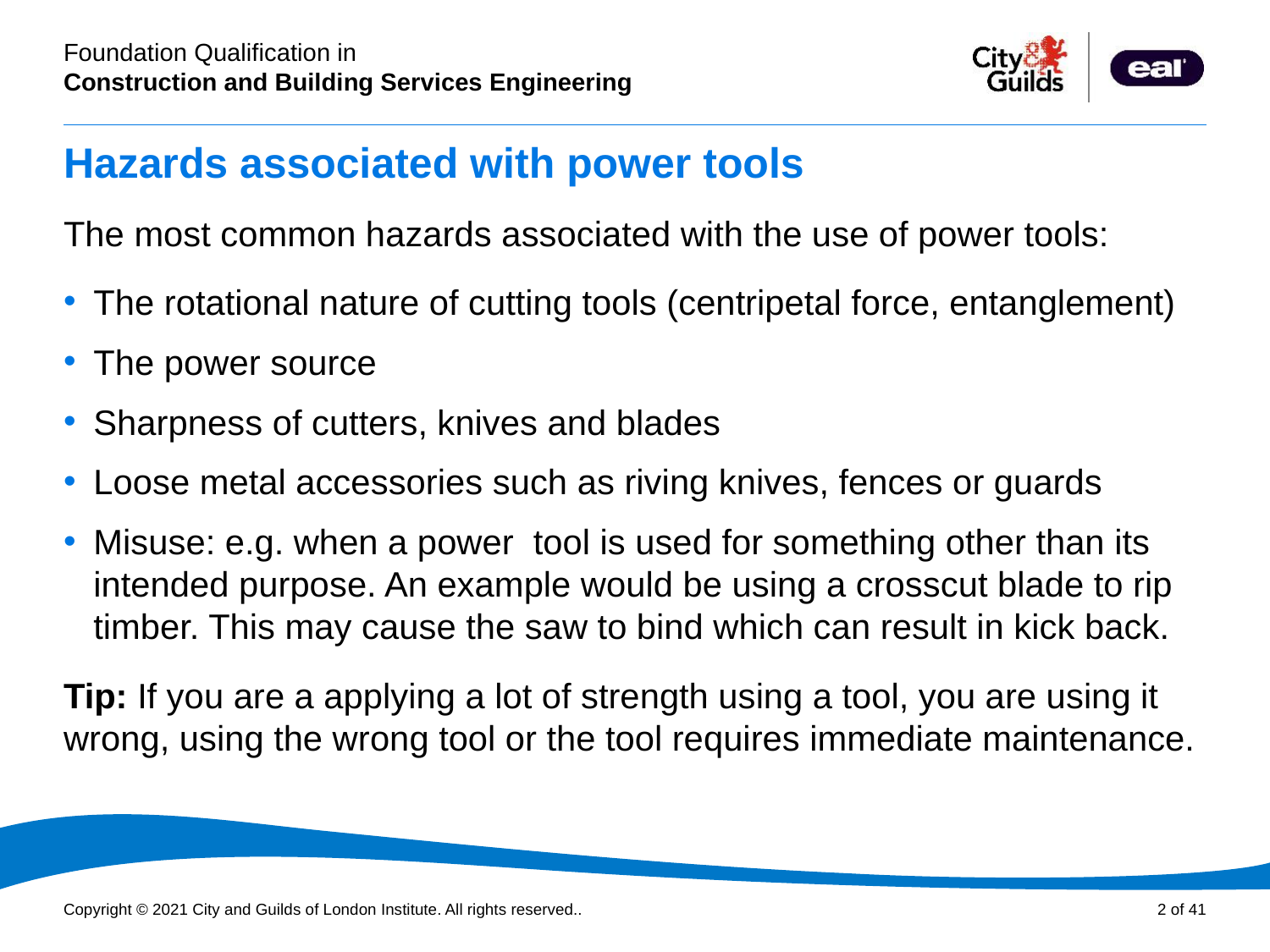

# Hazards associated with power tools
The most common hazards associated with the use of power tools:
The rotational nature of cutting tools (centripetal force, entanglement)
The power source
Sharpness of cutters, knives and blades
Loose metal accessories such as riving knives, fences or guards
Misuse: e.g. when a power  tool is used for something other than its intended purpose. An example would be using a crosscut blade to rip timber. This may cause the saw to bind which can result in kick back.
Tip: If you are a applying a lot of strength using a tool, you are using it wrong, using the wrong tool or the tool requires immediate maintenance.